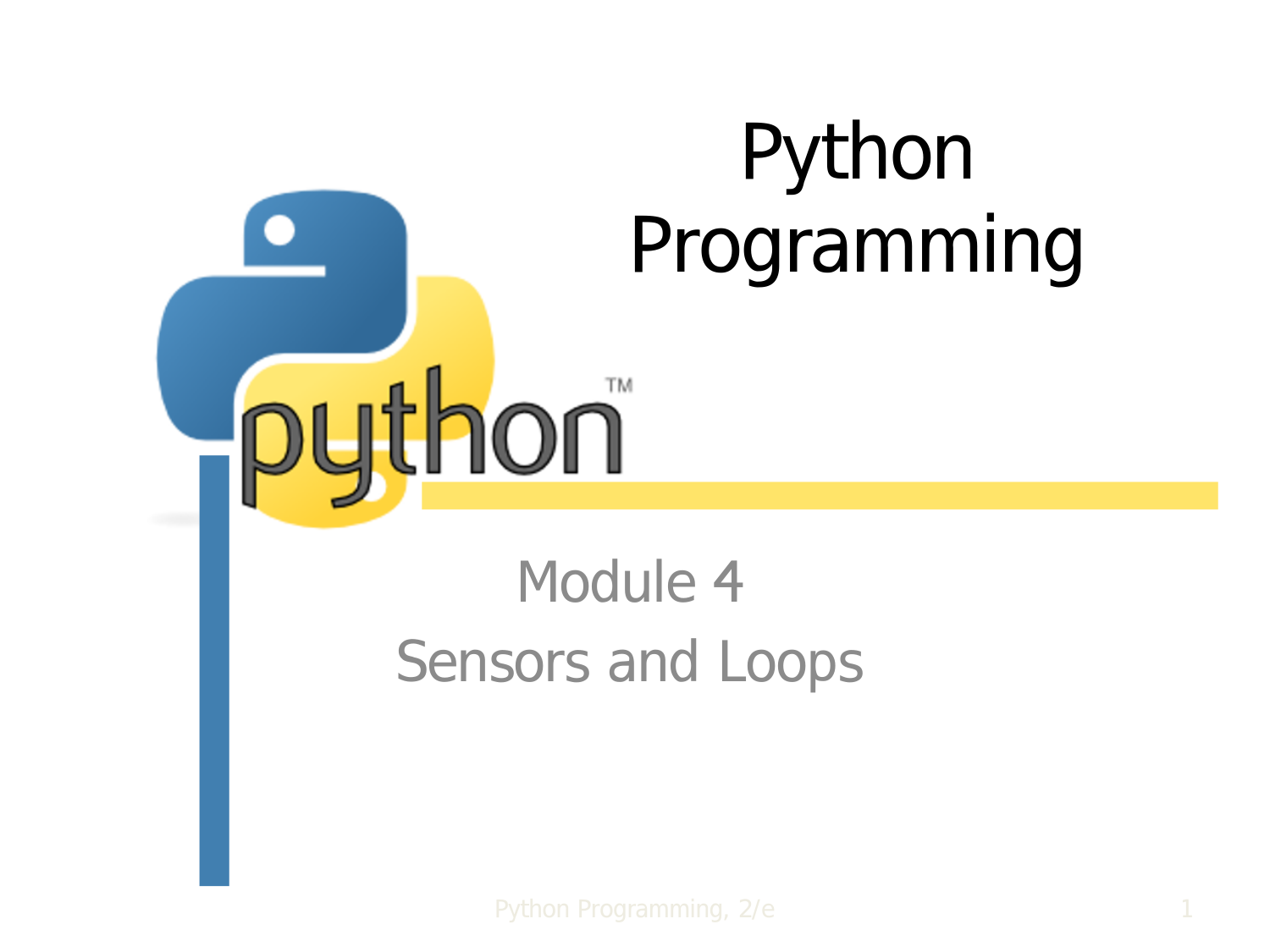

# Python Programming
Module 4
Sensors and Loops
Python Programming, 2/e
1